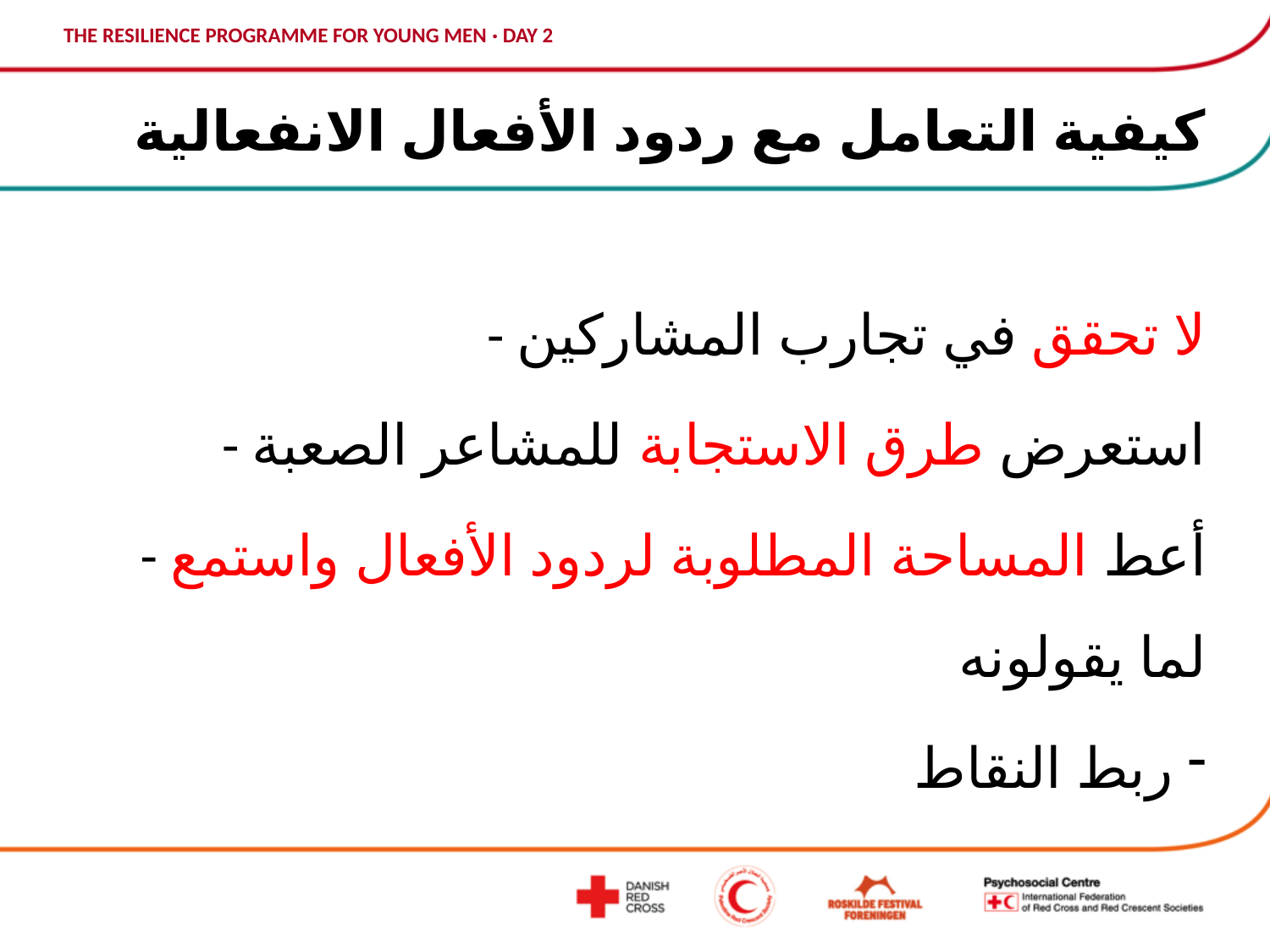

# كيفية التعامل مع ردود الأفعال الانفعالية
- لا تحقق في تجارب المشاركين
- استعرض طرق الاستجابة للمشاعر الصعبة
- أعط المساحة المطلوبة لردود الأفعال واستمع لما يقولونه
 ربط النقاط